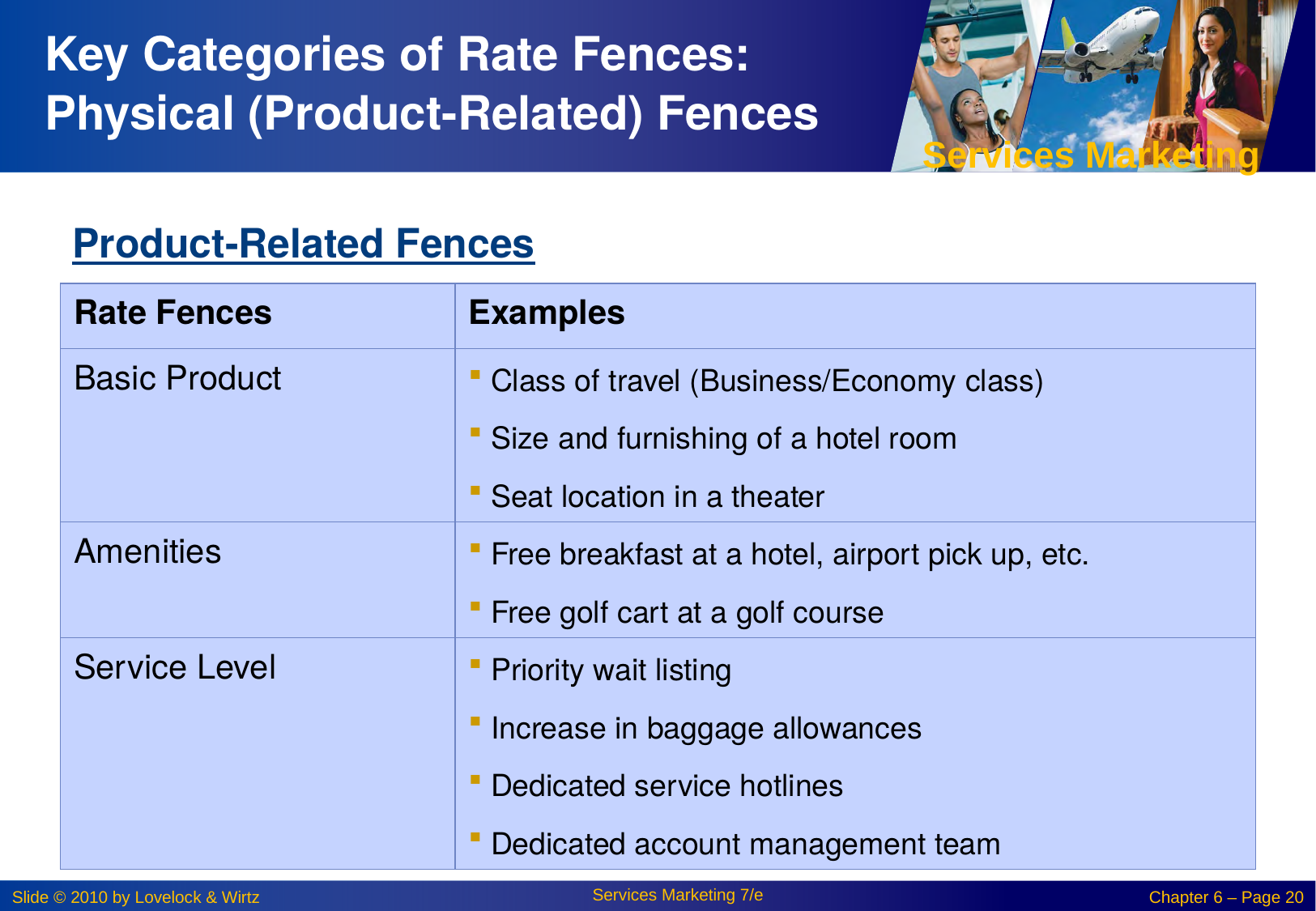

# Key Categories of Rate Fences: Physical (Product-Related) Fences
Product-Related Fences
| Rate Fences | Examples |
| --- | --- |
| Basic Product | Class of travel (Business/Economy class) Size and furnishing of a hotel room Seat location in a theater |
| Amenities | Free breakfast at a hotel, airport pick up, etc. Free golf cart at a golf course |
| Service Level | Priority wait listing Increase in baggage allowances Dedicated service hotlines Dedicated account management team |